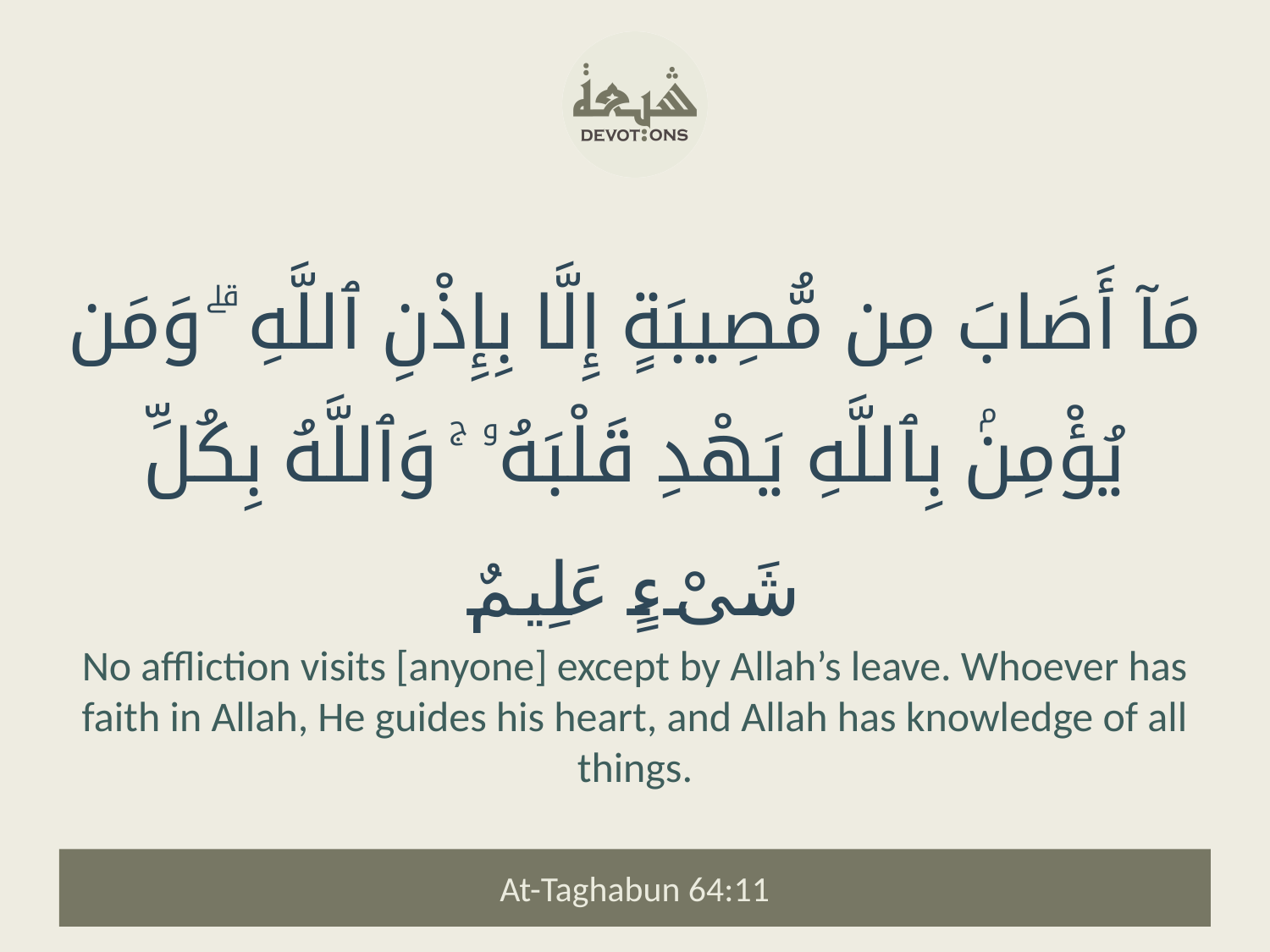

مَآ أَصَابَ مِن مُّصِيبَةٍ إِلَّا بِإِذْنِ ٱللَّهِ ۗ وَمَن يُؤْمِنۢ بِٱللَّهِ يَهْدِ قَلْبَهُۥ ۚ وَٱللَّهُ بِكُلِّ شَىْءٍ عَلِيمٌ
No affliction visits [anyone] except by Allah’s leave. Whoever has faith in Allah, He guides his heart, and Allah has knowledge of all things.
At-Taghabun 64:11